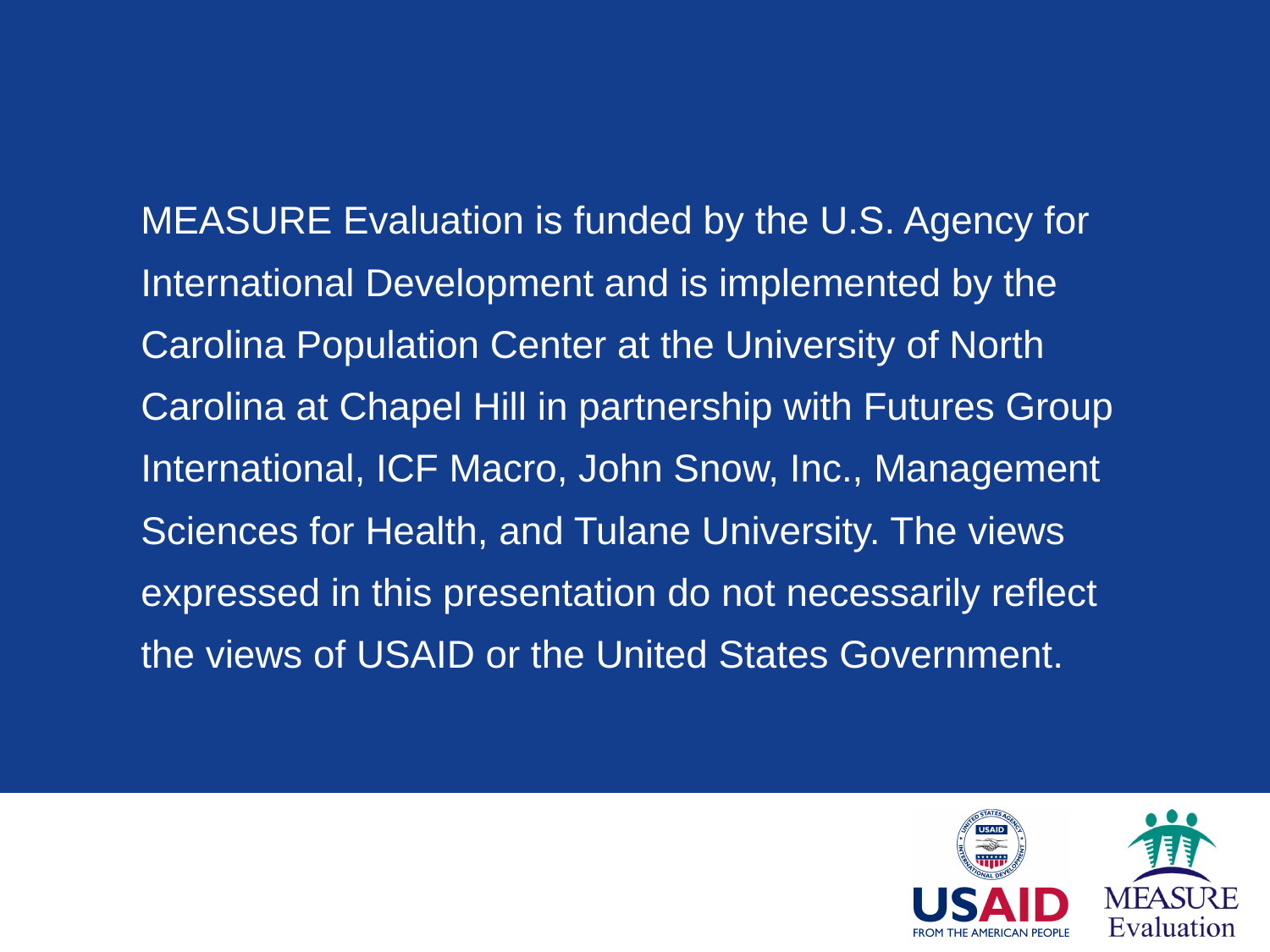

MEASURE Evaluation is funded by the U.S. Agency for
International Development and is implemented by the
Carolina Population Center at the University of North
Carolina at Chapel Hill in partnership with Futures Group
International, ICF Macro, John Snow, Inc., Management
Sciences for Health, and Tulane University. The views
expressed in this presentation do not necessarily reflect
the views of USAID or the United States Government.